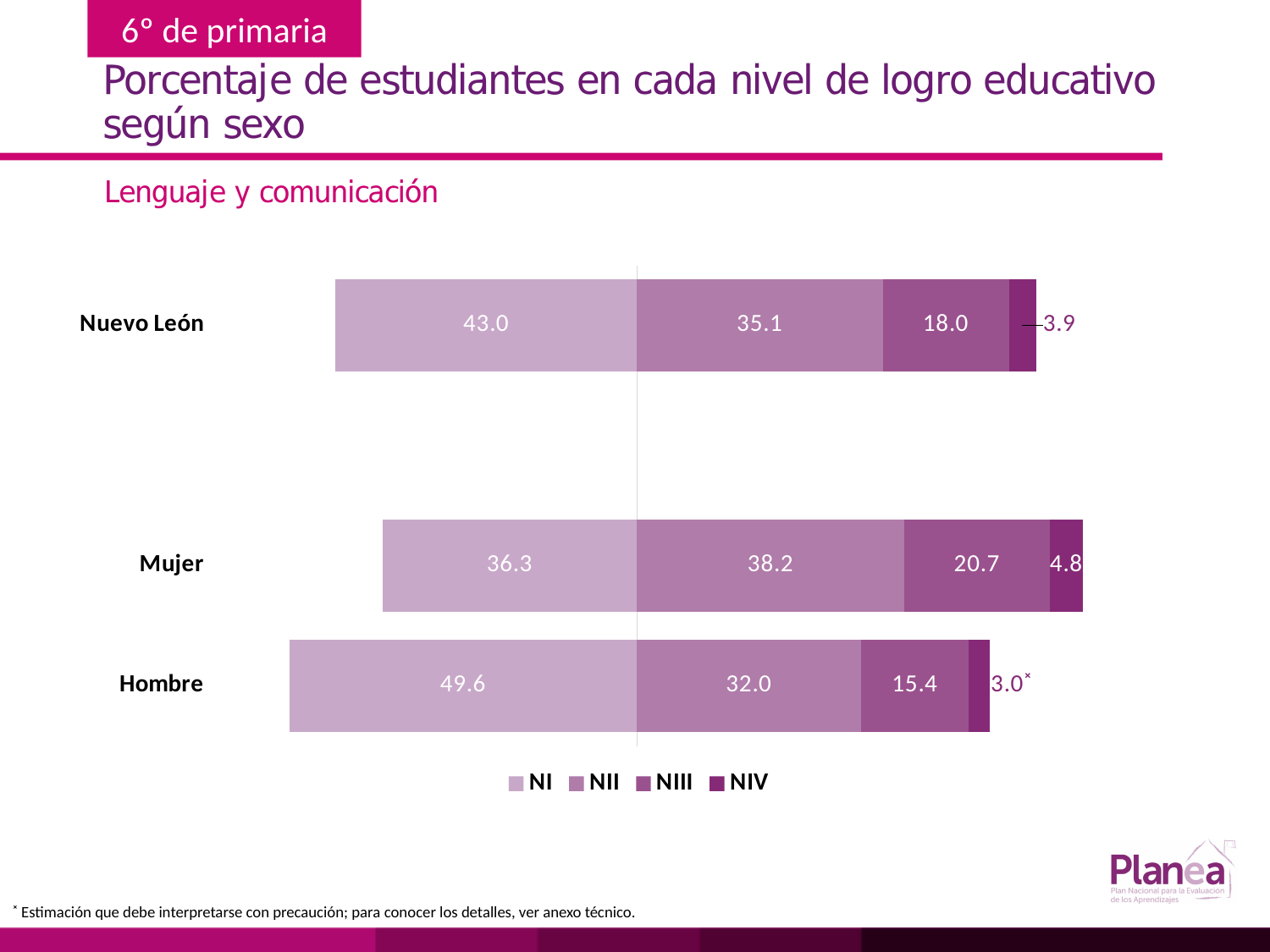

# Porcentaje de estudiantes en cada nivel de logro educativo según sexo

Lenguaje y comunicación

### Chart

| Category |  |  |  |  |
|---|---|---|---|---|
| Hombre | -49.6 | 32.0 | 15.4 | 3.0 |
| Mujer | -36.3 | 38.2 | 20.7 | 4.8 |
|  | None | None | None | None |
| Nuevo León | -43.0 | 35.1 | 18.0 | 3.9 |
˟ Estimación que debe interpretarse con precaución; para conocer los detalles, ver anexo técnico.